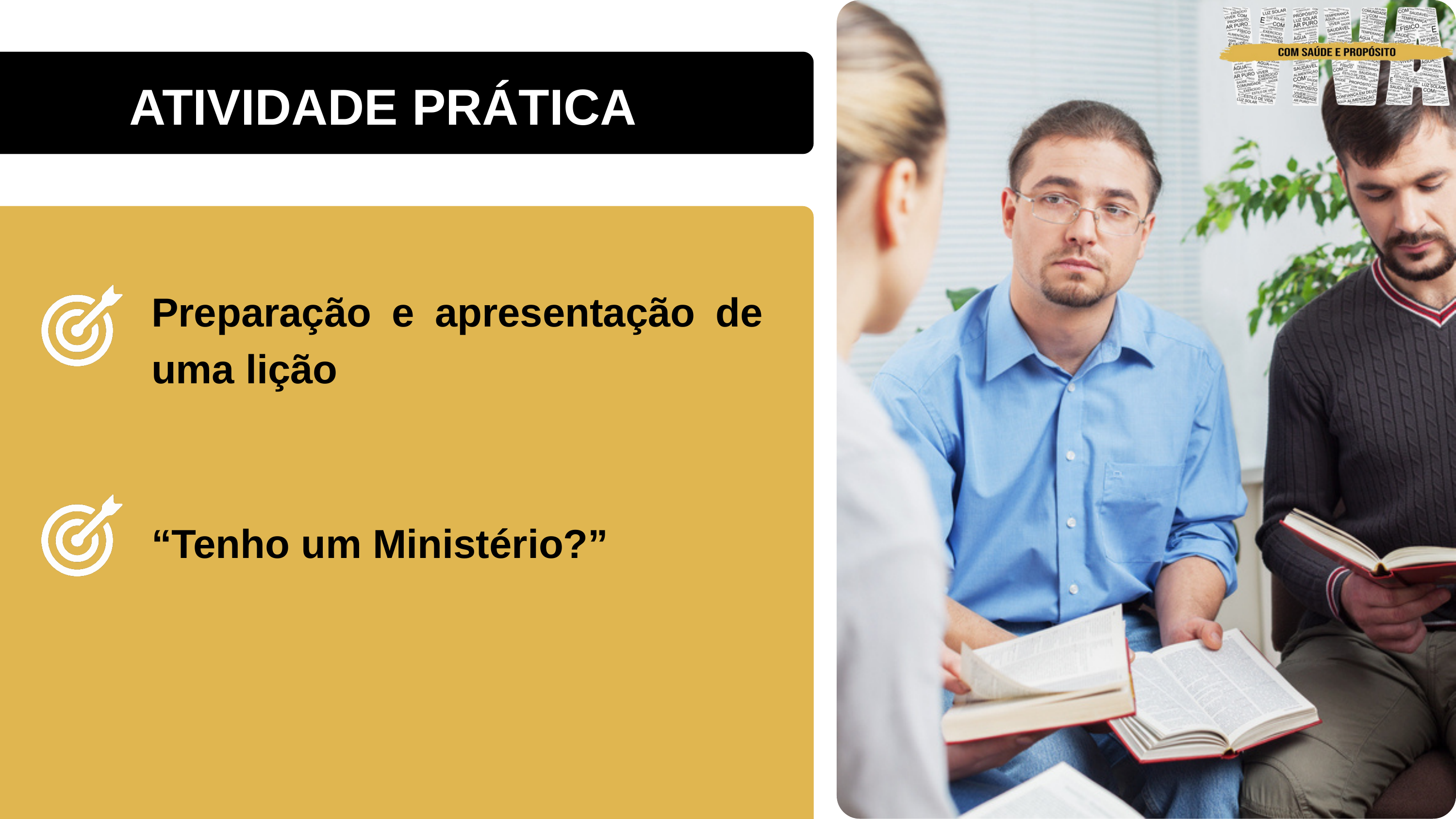

ATIVIDADE PRÁTICA

Preparação e apresentação de uma lição

“Tenho um Ministério?”